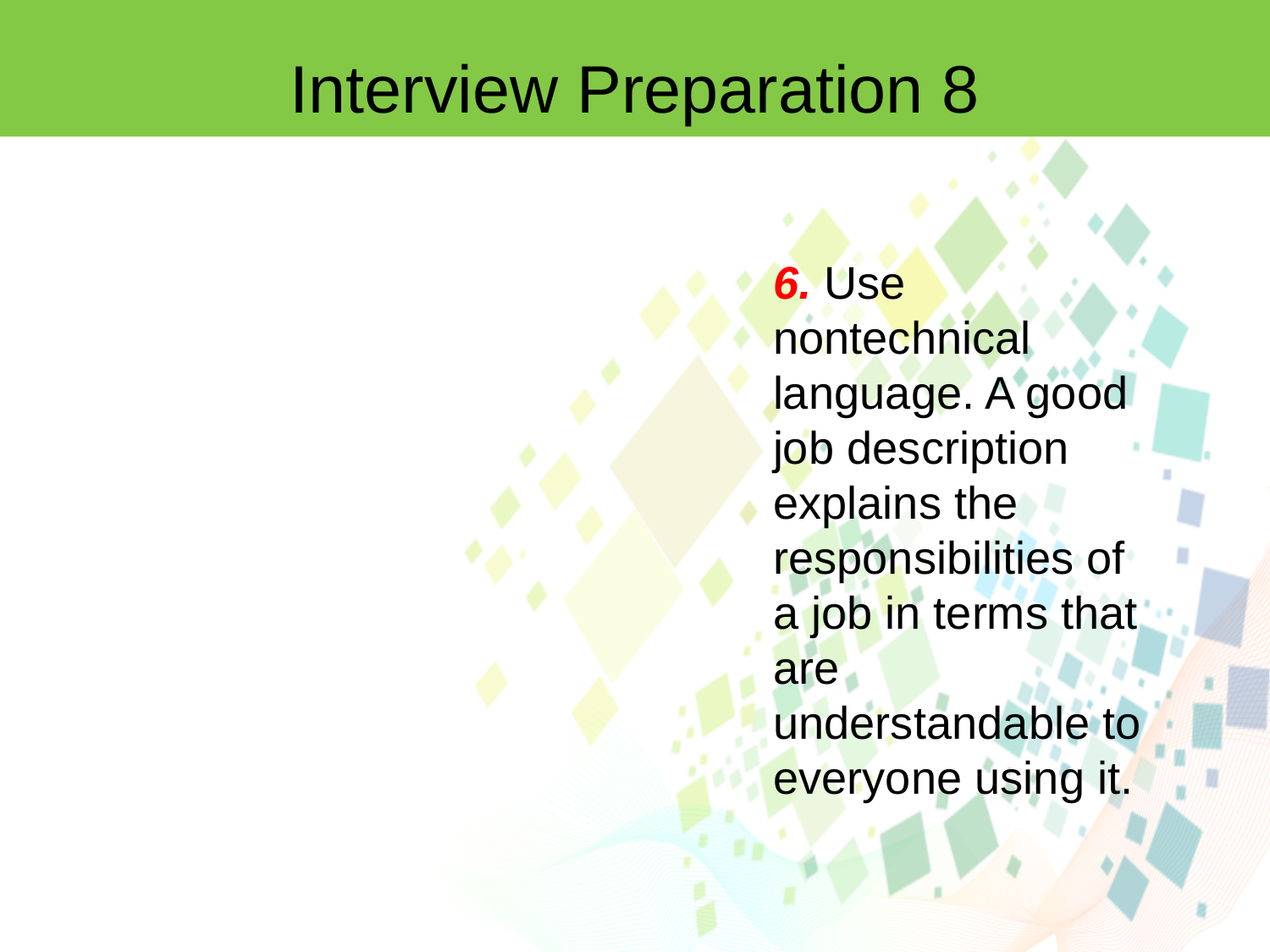

Interview Preparation 8
6. Use nontechnical language. A good job description explains the responsibilities of a job in terms that are understandable to everyone using it.